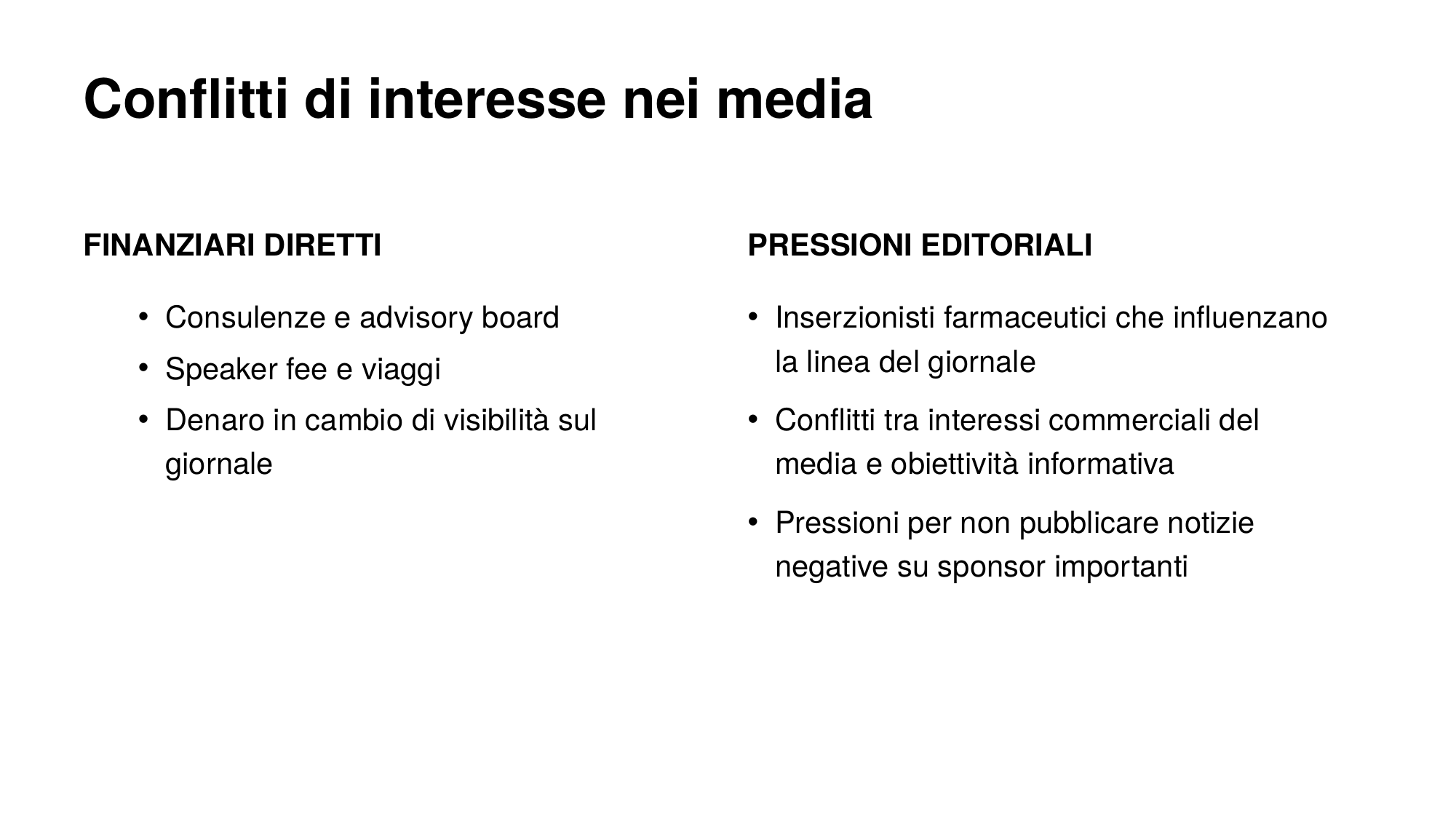

# Conflitti di interesse nei media
Finanziari diretti
Pressioni editoriali
Consulenze e advisory board
Speaker fee e viaggi
Denaro in cambio di visibilità sul giornale

Inserzionisti farmaceutici che influenzano la linea del giornale
Conflitti tra interessi commerciali del media e obiettività informativa
Pressioni per non pubblicare notizie negative su sponsor importanti